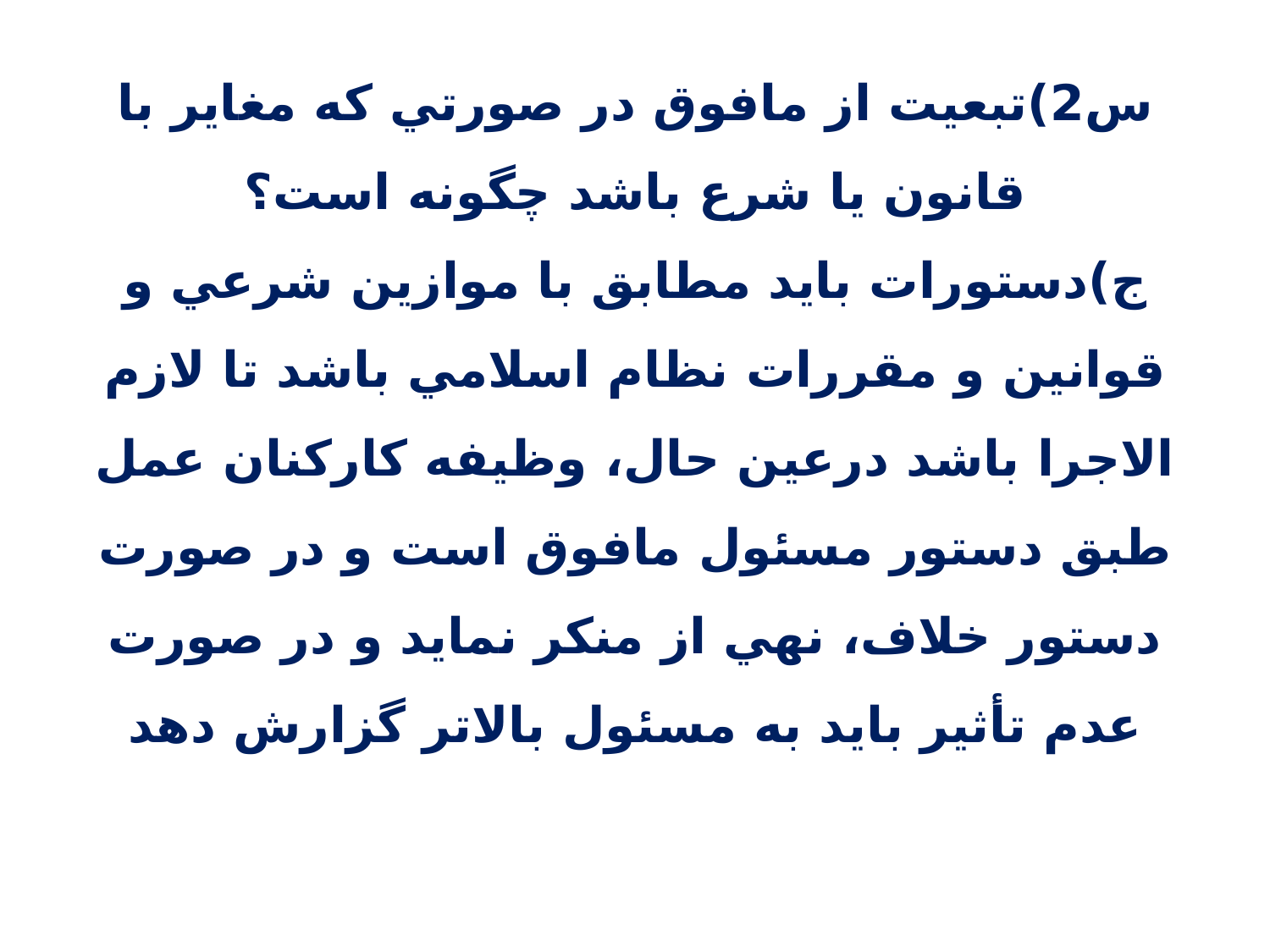

2) فحش دادن در فضای دوستانه مجازی با انگیزه شوخی، چنانچه موجب ایذاء و یا اشاعه فحشاء و یا مفسده قابل توجه دیگری شود جایز نیست. ( 865432 همان   17/2/1397)

س2)تبعيت از مافوق در صورتي كه مغاير با قانون يا شرع باشد چگونه است؟
ج)دستورات بايد مطابق با موازين شرعي و قوانين و مقررات نظام اسلامي باشد تا لازم الاجرا باشد درعین حال، وظيفه كاركنان عمل طبق دستور مسئول مافوق است و در صورت دستور خلاف، نهي از منكر نمايد و در صورت عدم تأثير بايد به مسئول بالاتر گزارش دهد